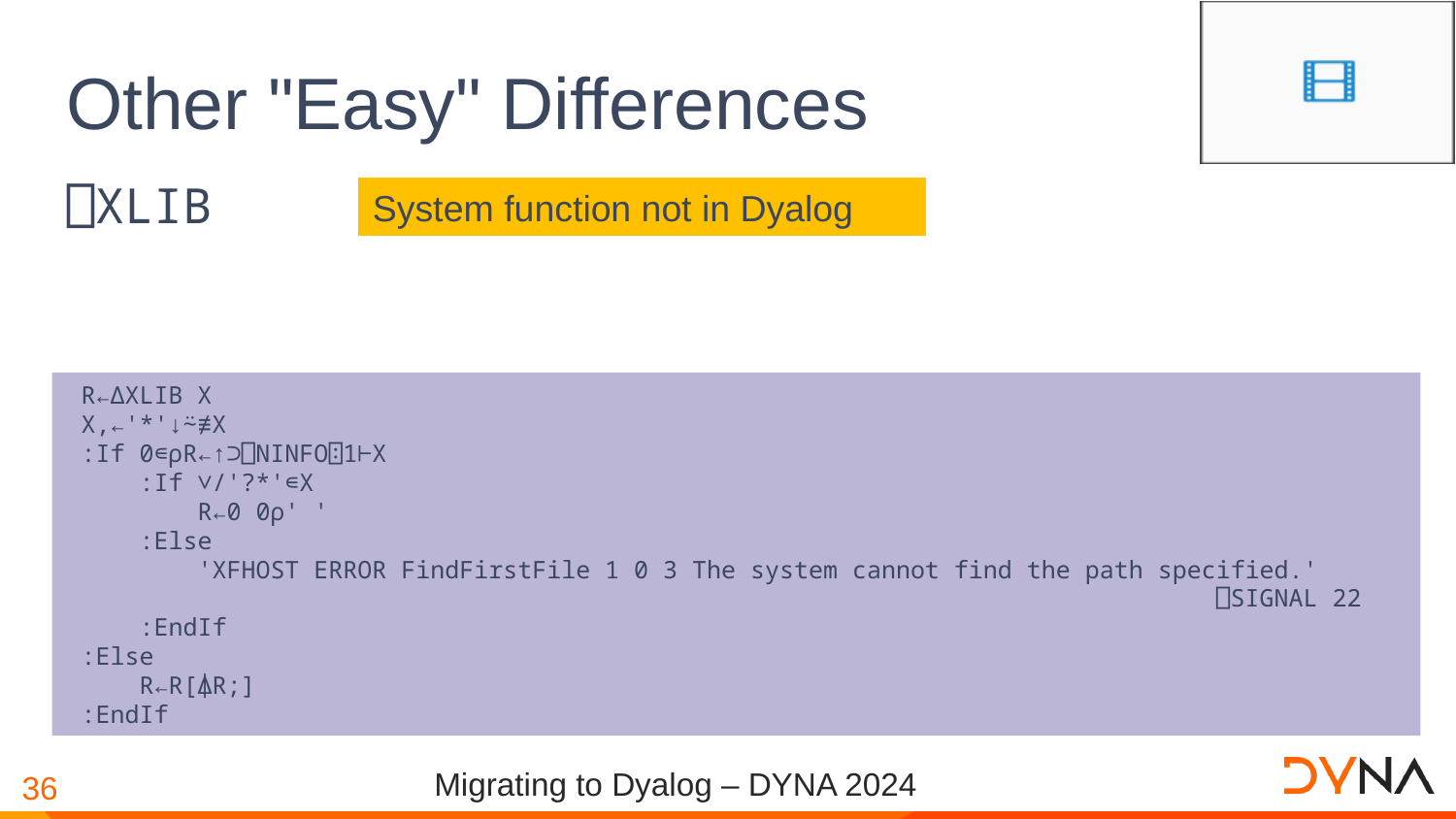

# Other "Easy" Differences
⎕XLIB
System function not in Dyalog
 R←∆XLIB X
 X,←'*'↓⍨≢X
 :If 0∊⍴R←↑⊃⎕NINFO⍠1⊢X
     :If ∨/'?*'∊X
         R←0 0⍴' '
     :Else
         'XFHOST ERROR FindFirstFile 1 0 3 The system cannot find the path specified.'
                                                                               ⎕SIGNAL 22
     :EndIf
 :Else
     R←R[⍋R;]
 :EndIf